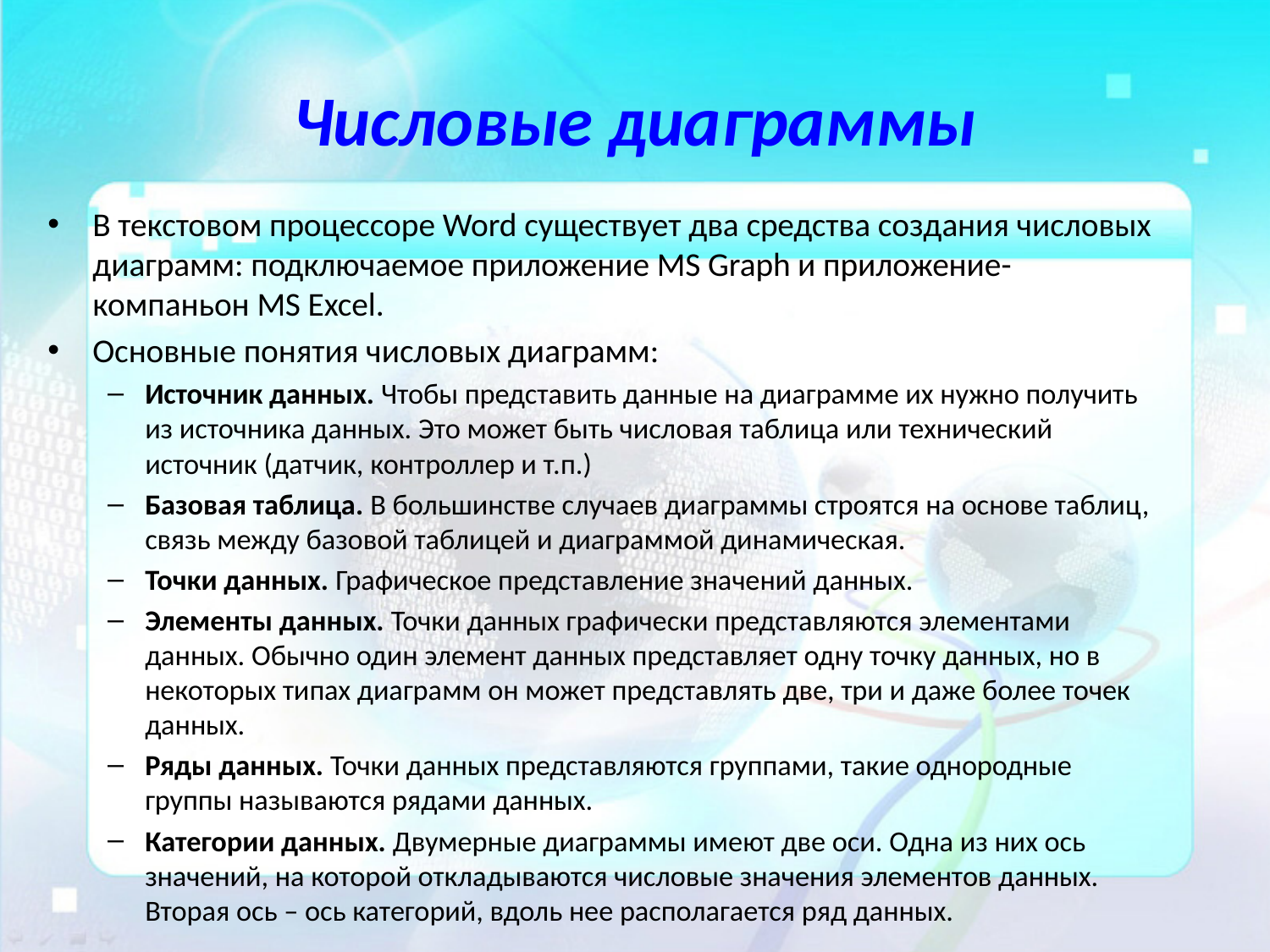

# Числовые диаграммы
В текстовом процессоре Word существует два средства создания числовых диаграмм: подключаемое приложение MS Graph и приложение-компаньон MS Excel.
Основные понятия числовых диаграмм:
Источник данных. Чтобы представить данные на диаграмме их нужно получить из источника данных. Это может быть числовая таблица или технический источник (датчик, контроллер и т.п.)
Базовая таблица. В большинстве случаев диаграммы строятся на основе таблиц, связь между базовой таблицей и диаграммой динамическая.
Точки данных. Графическое представление значений данных.
Элементы данных. Точки данных графически представляются элементами данных. Обычно один элемент данных представляет одну точку данных, но в некоторых типах диаграмм он может представлять две, три и даже более точек данных.
Ряды данных. Точки данных представляются группами, такие однородные группы называются рядами данных.
Категории данных. Двумерные диаграммы имеют две оси. Одна из них ось значений, на которой откладываются числовые значения элементов данных. Вторая ось – ось категорий, вдоль нее располагается ряд данных.